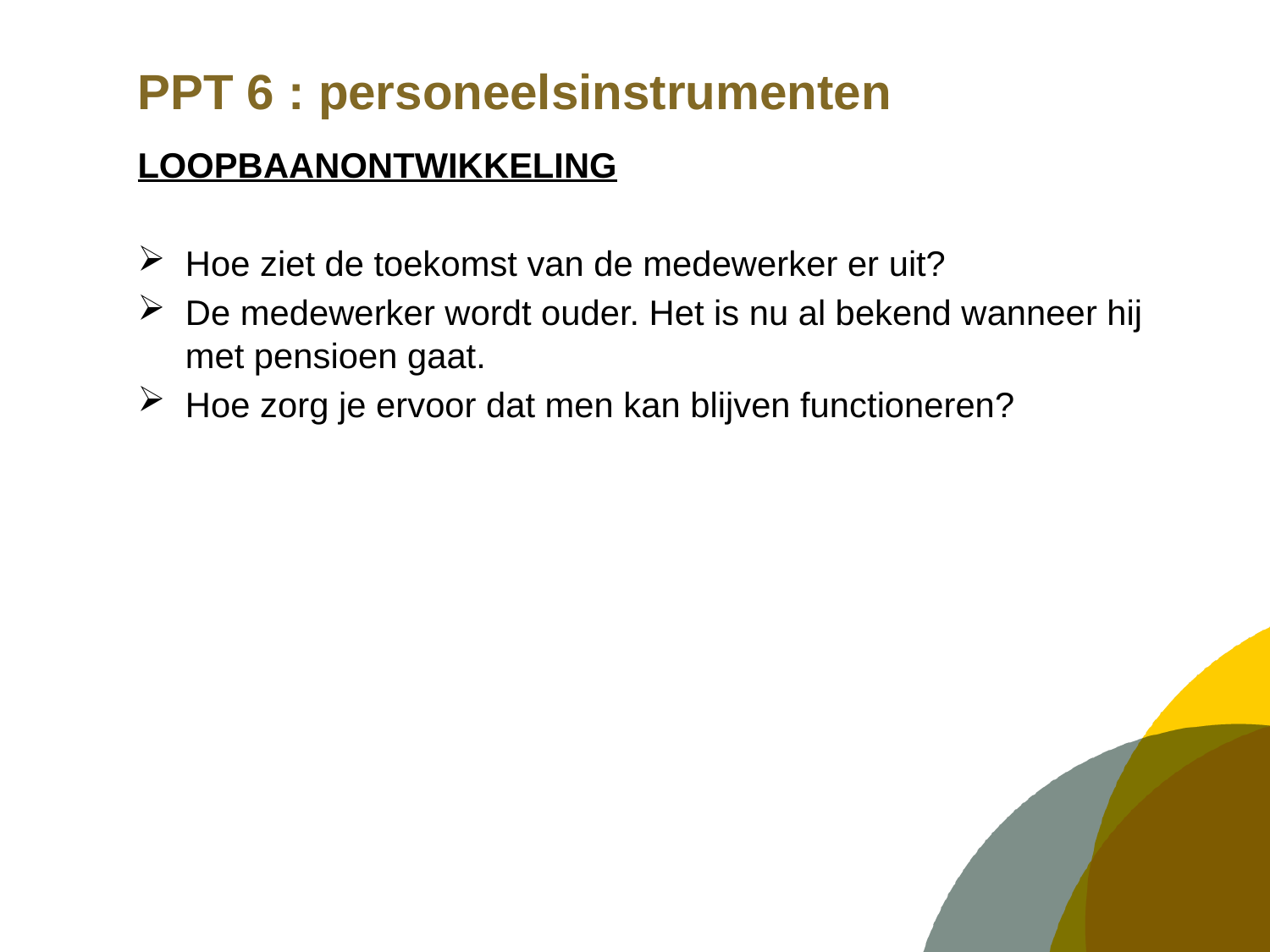

# PPT 6 : personeelsinstrumenten
LOOPBAANONTWIKKELING

Hoe ziet de toekomst van de medewerker er uit?
De medewerker wordt ouder. Het is nu al bekend wanneer hij met pensioen gaat.
Hoe zorg je ervoor dat men kan blijven functioneren?